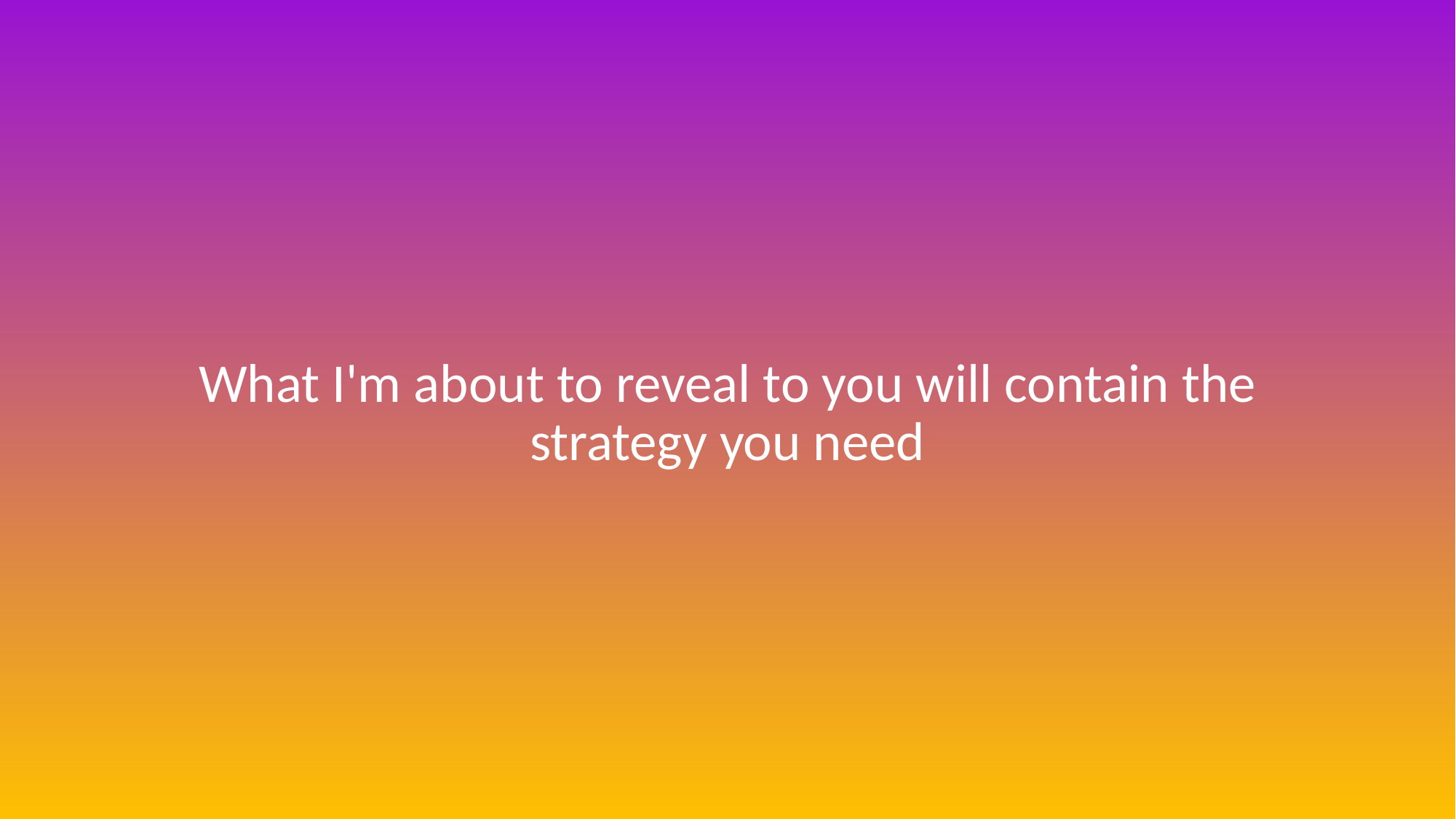

# What I'm about to reveal to you will contain the strategy you need